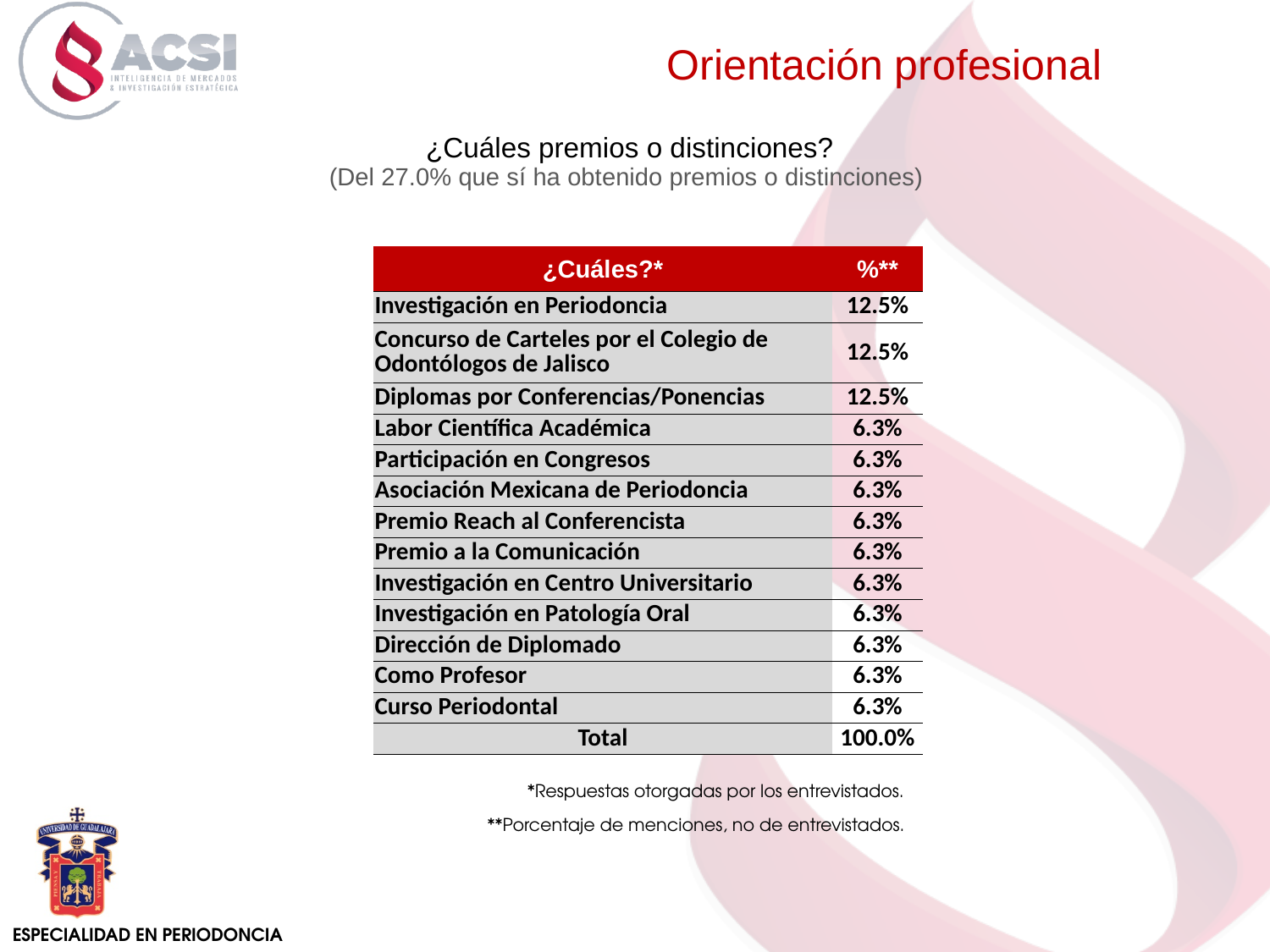

Orientación profesional
¿Cuáles premios o distinciones?
(Del 27.0% que sí ha obtenido premios o distinciones)
| ¿Cuáles?\* | %\*\* |
| --- | --- |
| Investigación en Periodoncia | 12.5% |
| Concurso de Carteles por el Colegio de Odontólogos de Jalisco | 12.5% |
| Diplomas por Conferencias/Ponencias | 12.5% |
| Labor Científica Académica | 6.3% |
| Participación en Congresos | 6.3% |
| Asociación Mexicana de Periodoncia | 6.3% |
| Premio Reach al Conferencista | 6.3% |
| Premio a la Comunicación | 6.3% |
| Investigación en Centro Universitario | 6.3% |
| Investigación en Patología Oral | 6.3% |
| Dirección de Diplomado | 6.3% |
| Como Profesor | 6.3% |
| Curso Periodontal | 6.3% |
| Total | 100.0% |
*Respuestas otorgadas por los entrevistados.
**Porcentaje de menciones, no de entrevistados.